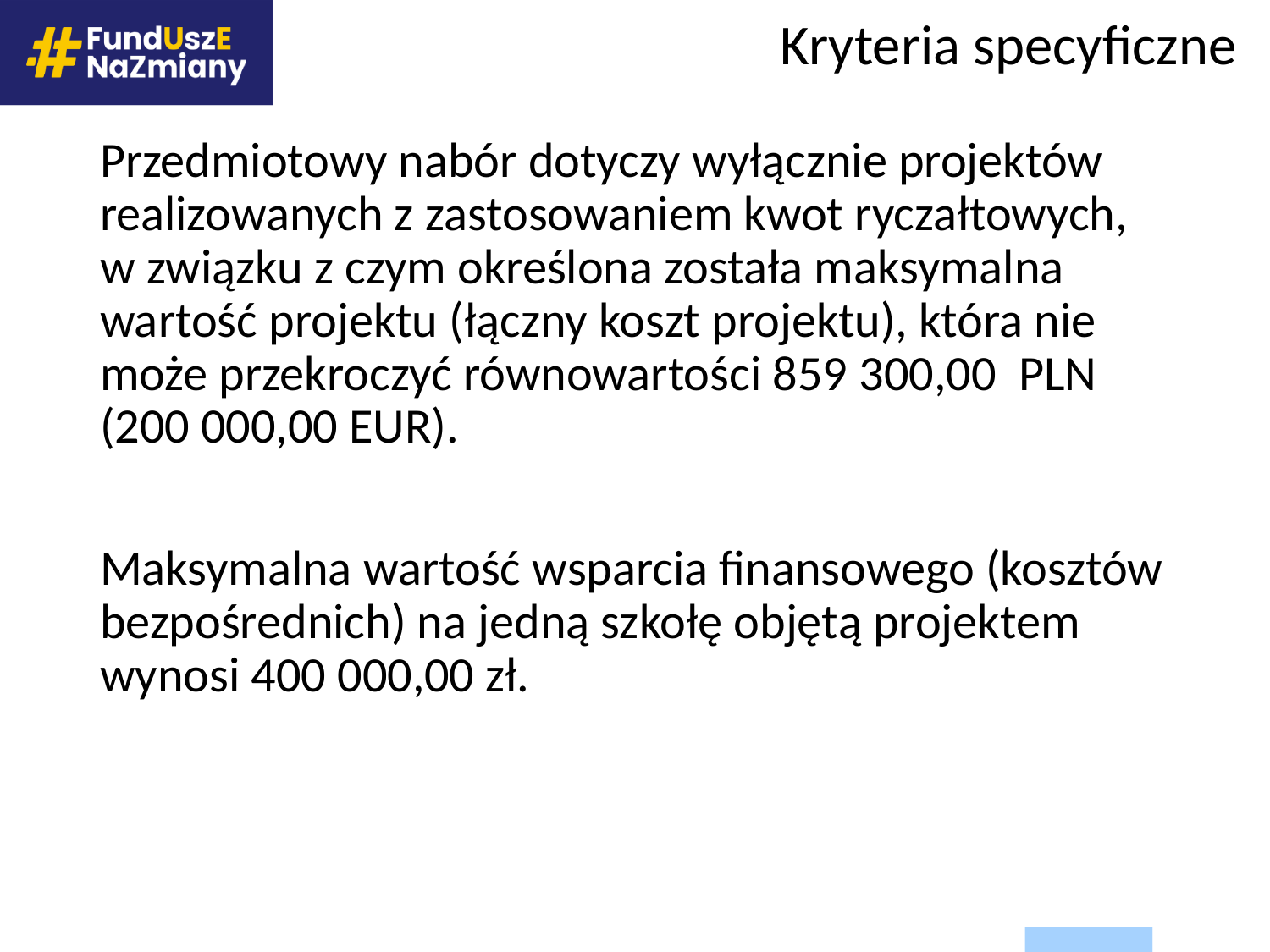

# Kryteria specyficzne
Przedmiotowy nabór dotyczy wyłącznie projektów realizowanych z zastosowaniem kwot ryczałtowych, w związku z czym określona została maksymalna wartość projektu (łączny koszt projektu), która nie może przekroczyć równowartości 859 300,00  PLN (200 000,00 EUR).

Maksymalna wartość wsparcia finansowego (kosztów bezpośrednich) na jedną szkołę objętą projektem wynosi 400 000,00 zł.